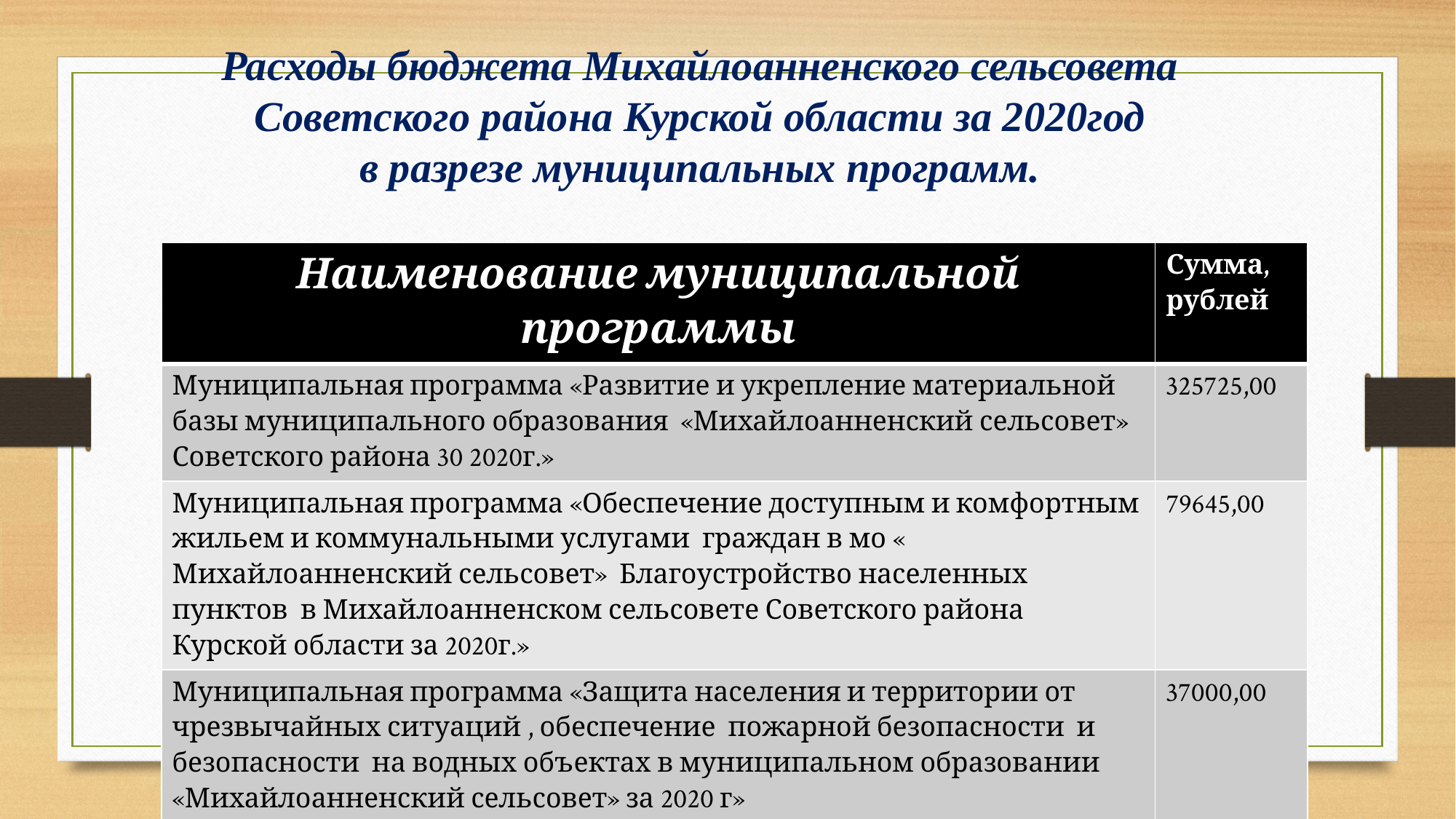

# Расходы бюджета Михайлоанненского сельсовета Советского района Курской области за 2020год в разрезе муниципальных программ.
| Наименование муниципальной программы | Сумма, рублей |
| --- | --- |
| Муниципальная программа «Развитие и укрепление материальной базы муниципального образования «Михайлоанненский сельсовет» Советского района 30 2020г.» | 325725,00 |
| Муниципальная программа «Обеспечение доступным и комфортным жильем и коммунальными услугами граждан в мо « Михайлоанненский сельсовет» Благоустройство населенных пунктов в Михайлоанненском сельсовете Советского района Курской области за 2020г.» | 79645,00 |
| Муниципальная программа «Защита населения и территории от чрезвычайных ситуаций , обеспечение пожарной безопасности и безопасности на водных объектах в муниципальном образовании «Михайлоанненский сельсовет» за 2020 г» | 37000,00 |
| Муниципальная программа «Развитие культуры муниципального образования «Михайлоанненский сельсовет» Советского района Курской области за 2021-2023г.» | 1080483,00 |
| Муниципальная программа «Развитие и использование информационных и телекоммуникационных технологий в Администрации Михайлоанненского сельсовета Советского района курской области на 2021-2023гг» | 81708,00 |
| Муниципальная программа «Развитие муниципальной службы в муниципальном образовании «Михайлоанненский сельсовет» Советского района Курской области | 0,00 |
| Муниципальная программа «Энергосбережение и повышение энергетической эффективности в муниципальном образовании Михайлоанненский сельсовет Советского района Курской области на 2021-2023 годы | 30000,00 |